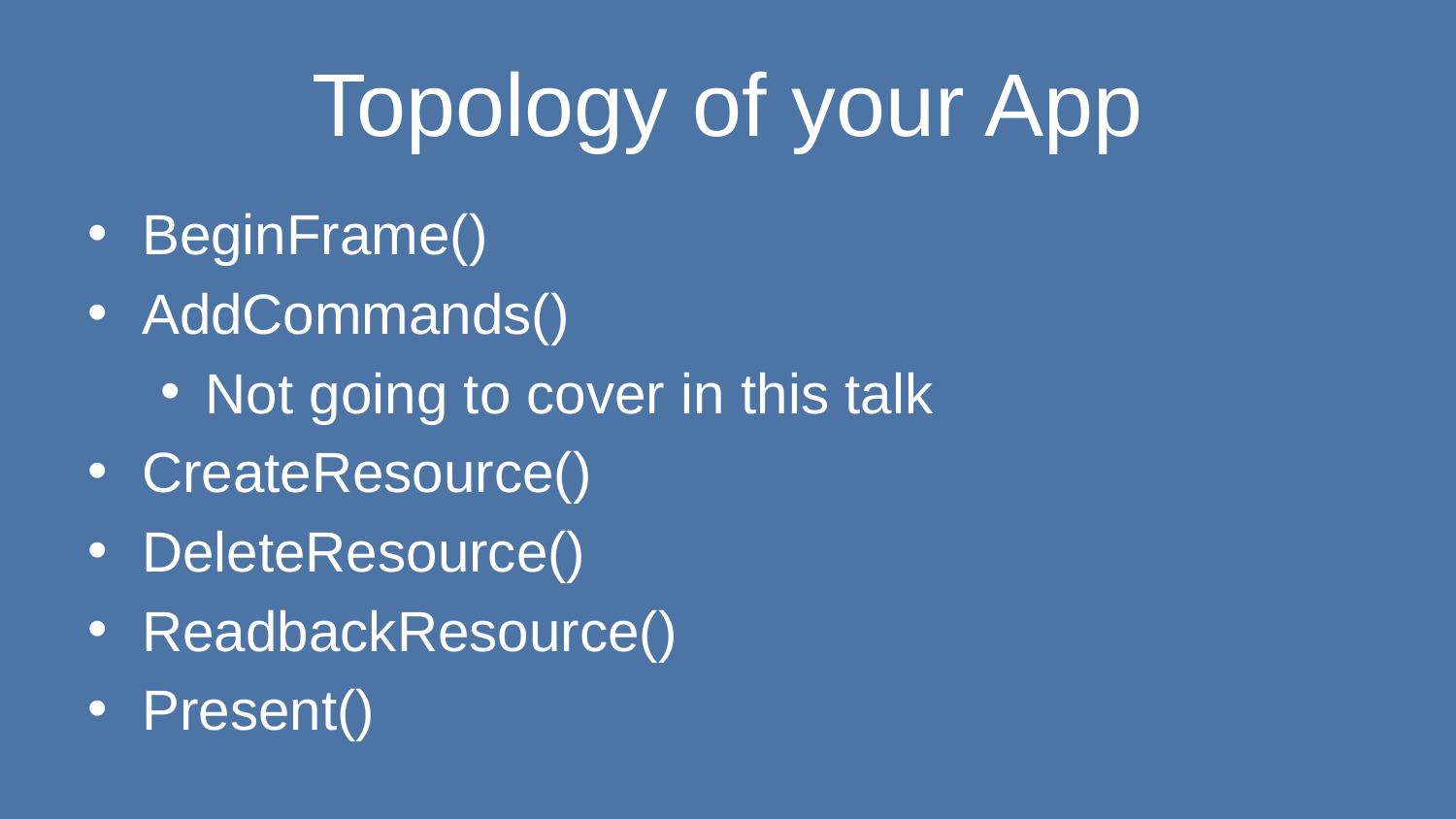

# Topology of your App
BeginFrame()
AddCommands()
Not going to cover in this talk
CreateResource()
DeleteResource()
ReadbackResource()
Present()